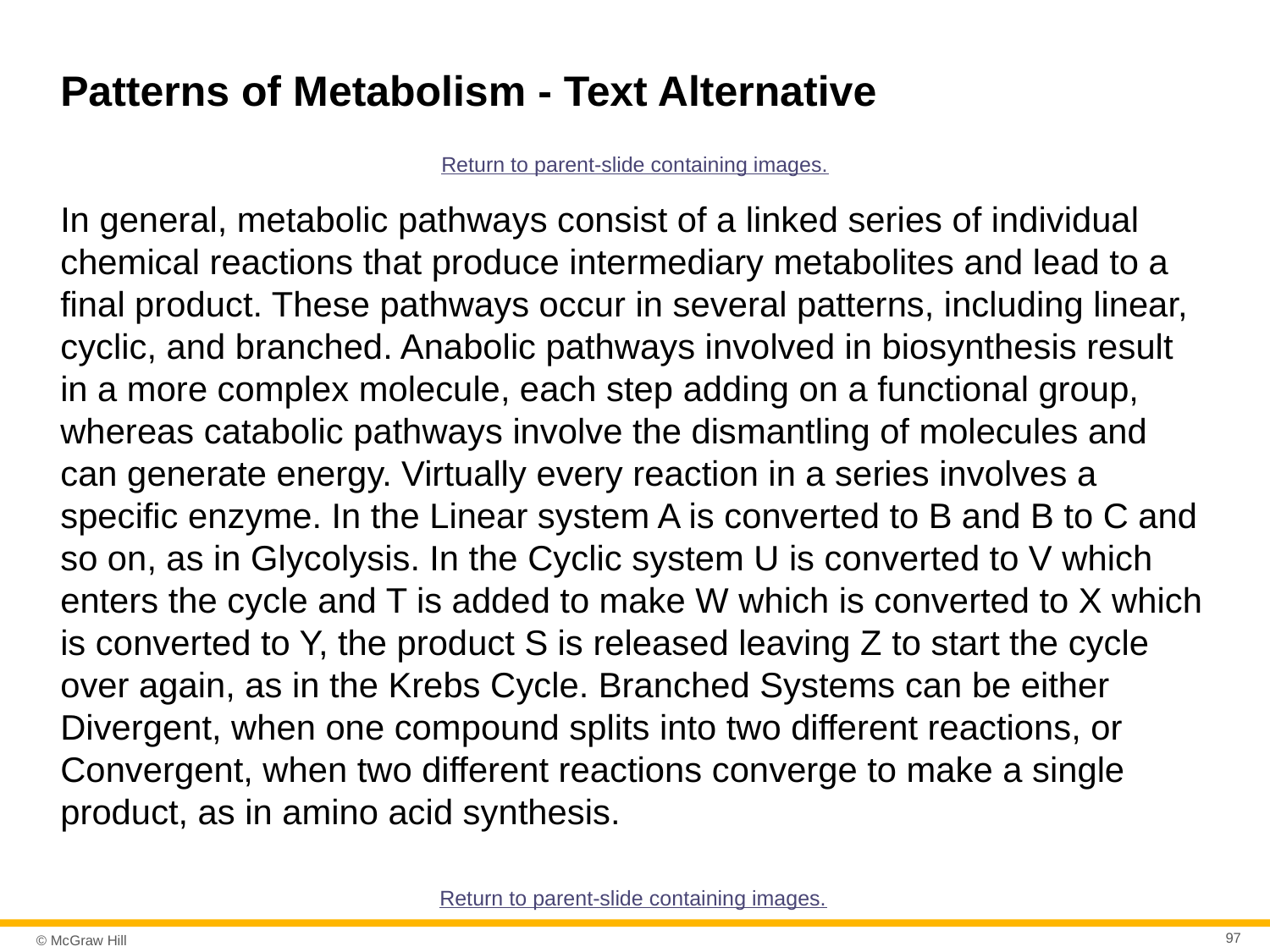

# Patterns of Metabolism - Text Alternative
Return to parent-slide containing images.
In general, metabolic pathways consist of a linked series of individual chemical reactions that produce intermediary metabolites and lead to a final product. These pathways occur in several patterns, including linear, cyclic, and branched. Anabolic pathways involved in biosynthesis result in a more complex molecule, each step adding on a functional group, whereas catabolic pathways involve the dismantling of molecules and can generate energy. Virtually every reaction in a series involves a specific enzyme. In the Linear system A is converted to B and B to C and so on, as in Glycolysis. In the Cyclic system U is converted to V which enters the cycle and T is added to make W which is converted to X which is converted to Y, the product S is released leaving Z to start the cycle over again, as in the Krebs Cycle. Branched Systems can be either Divergent, when one compound splits into two different reactions, or Convergent, when two different reactions converge to make a single product, as in amino acid synthesis.
Return to parent-slide containing images.